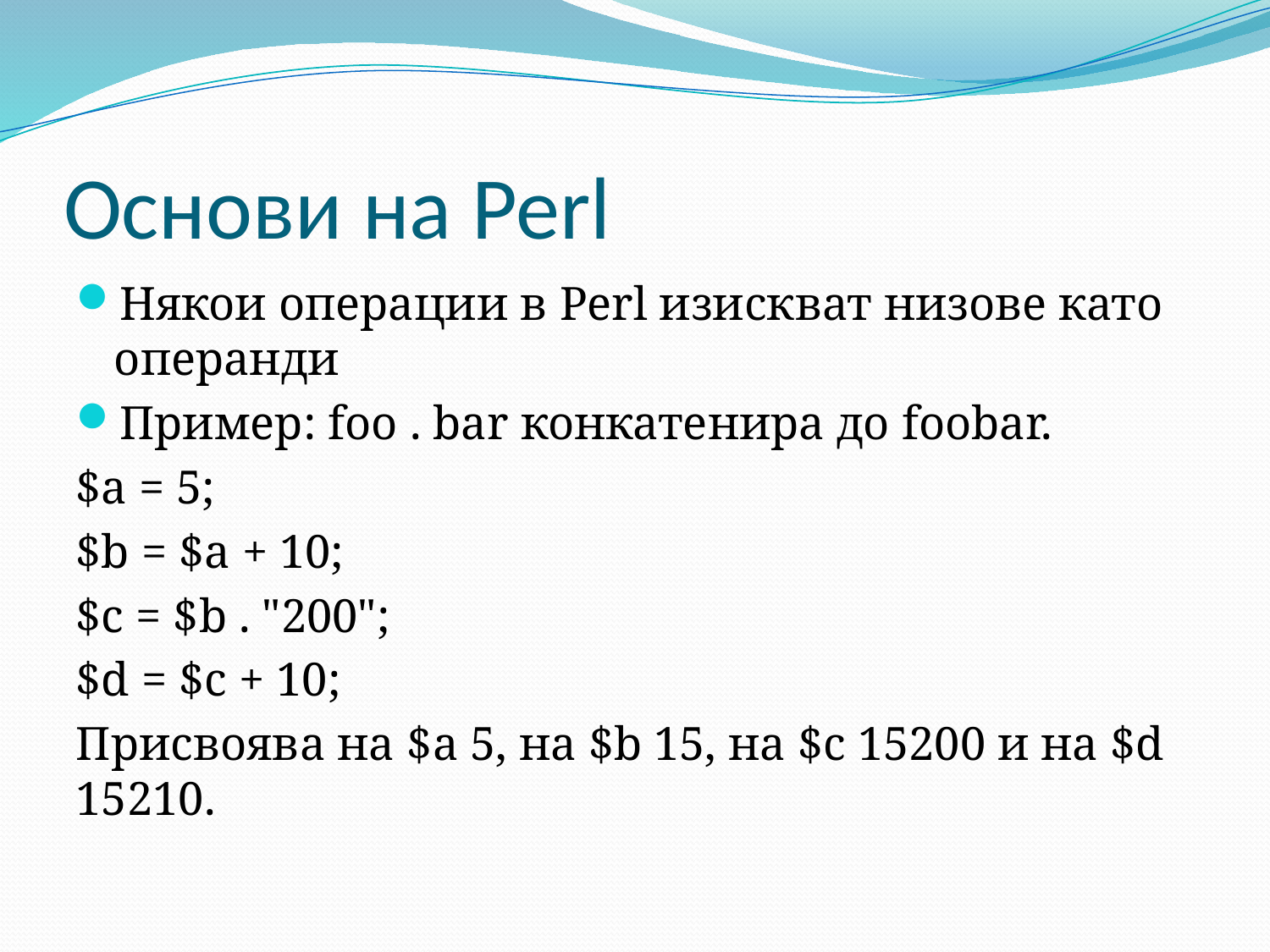

# Основи на Perl
Някои операции в Perl изискват низове като операнди
Пример: foo . bar конкатенира до foobar.
$a = 5;
$b = $a + 10;
$c = $b . "200";
$d = $c + 10;
Присвоява на $a 5, на $b 15, на $c 15200 и на $d 15210.